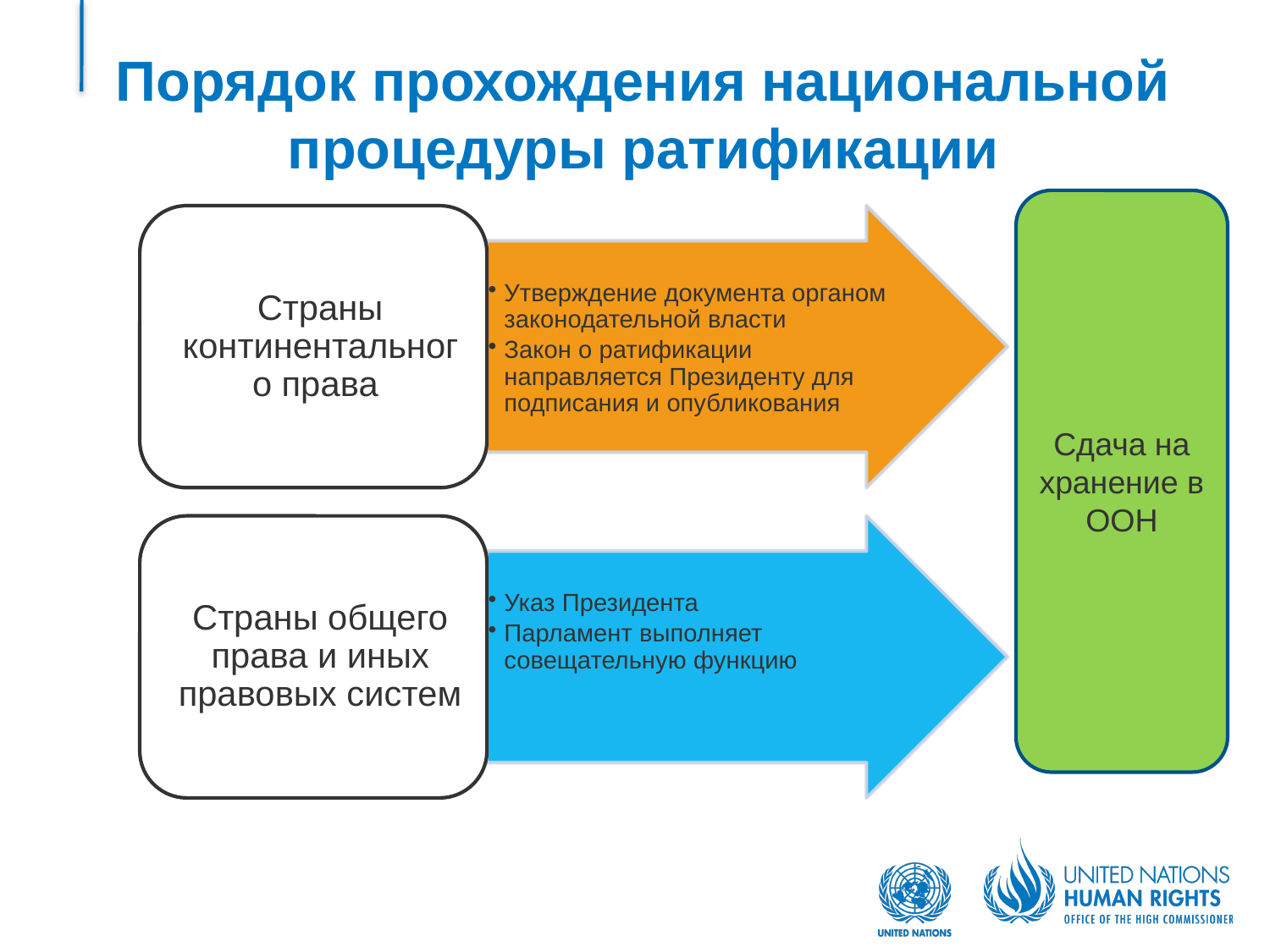

# Порядок прохождения национальной процедуры ратификации
Сдача на хранение в ООН

Утверждение документа органом законодательной власти
Закон о ратификации направляется Президенту для подписания и опубликования
Страны континентального права

Указ Президента
Парламент выполняет совещательную функцию
Страны общего права и иных правовых систем